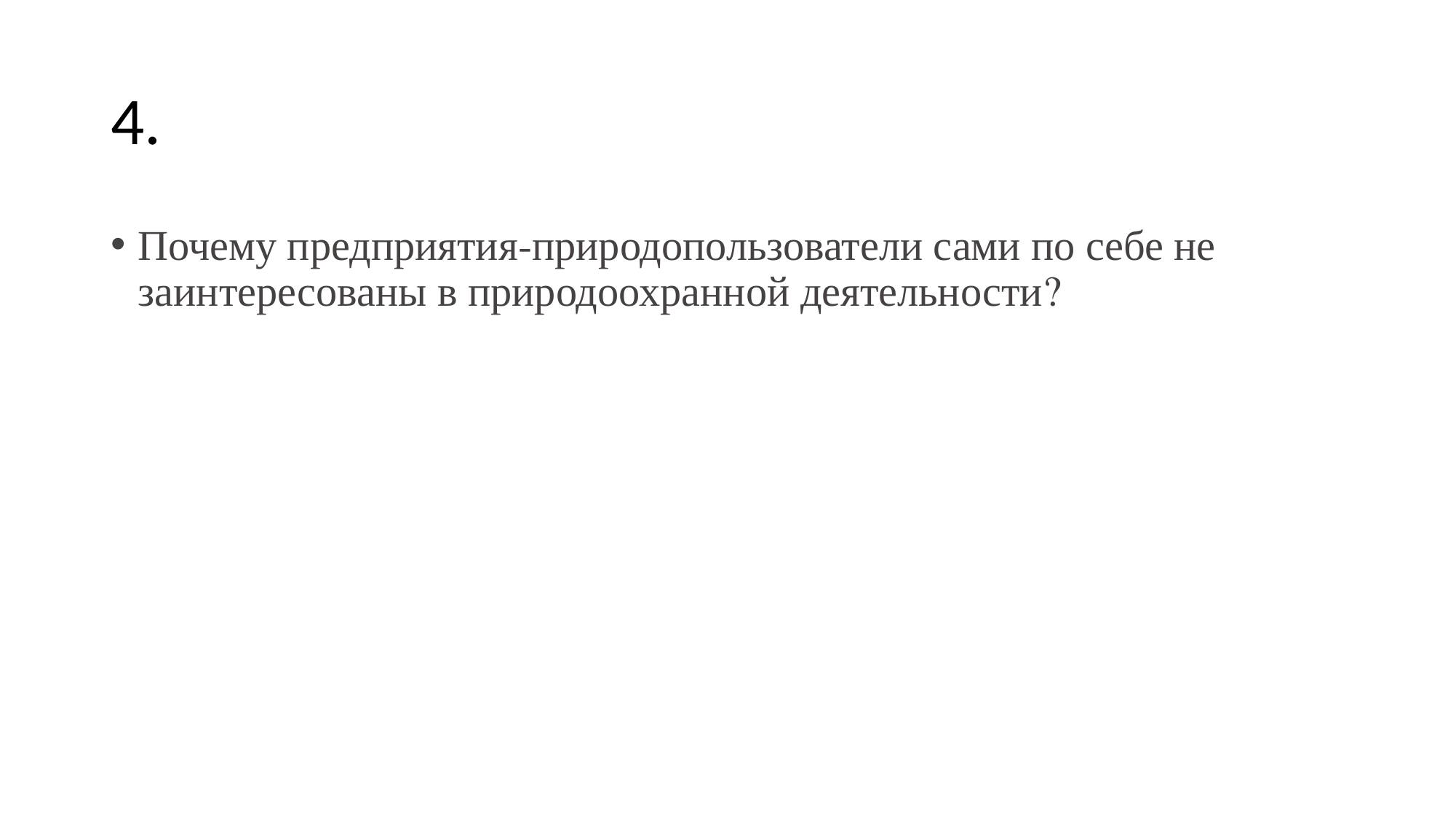

# 4.
Почему предприятия-природопользователи сами по себе не заинтересованы в природоохранной деятельности?